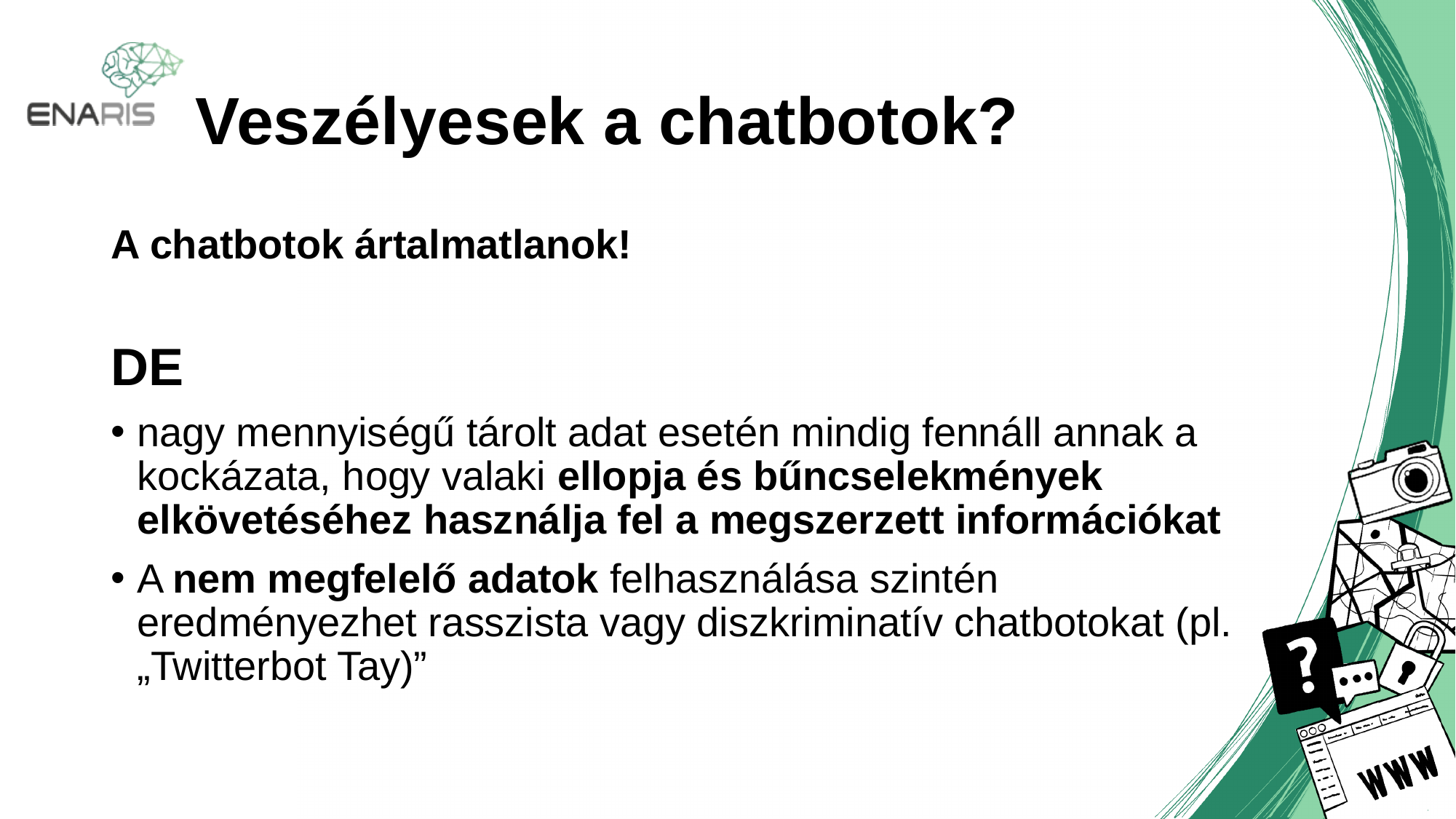

# Veszélyesek a chatbotok?
A chatbotok ártalmatlanok!

DE
nagy mennyiségű tárolt adat esetén mindig fennáll annak a kockázata, hogy valaki ellopja és bűncselekmények elkövetéséhez használja fel a megszerzett információkat
A nem megfelelő adatok felhasználása szintén eredményezhet rasszista vagy diszkriminatív chatbotokat (pl. „Twitterbot Tay)”